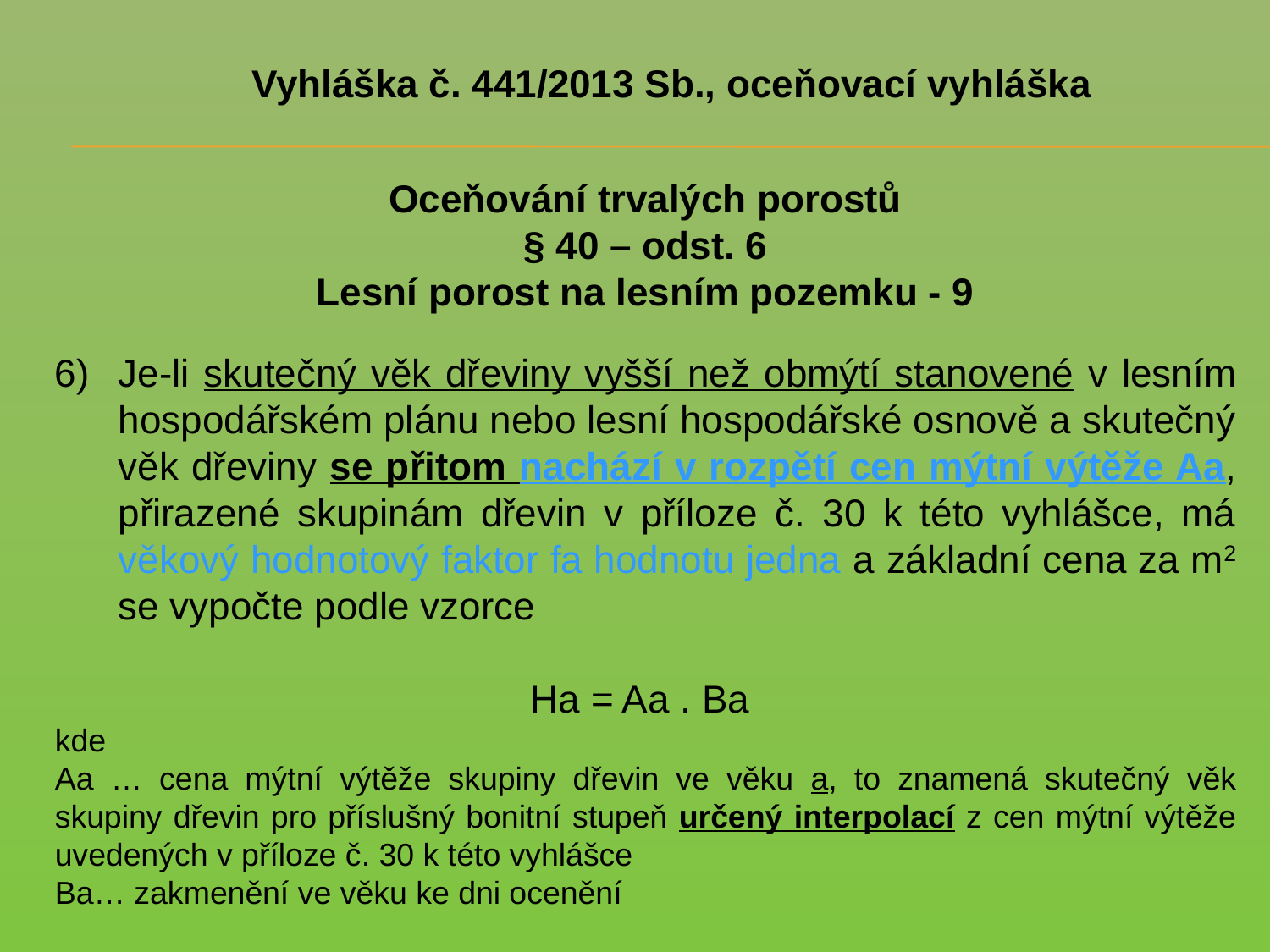

# Vyhláška č. 441/2013 Sb., oceňovací vyhláška
Oceňování trvalých porostů
§ 40 – odst. 6
Lesní porost na lesním pozemku - 9
Je-li skutečný věk dřeviny vyšší než obmýtí stanovené v lesním hospodářském plánu nebo lesní hospodářské osnově a skutečný věk dřeviny se přitom nachází v rozpětí cen mýtní výtěže Aa, přirazené skupinám dřevin v příloze č. 30 k této vyhlášce, má věkový hodnotový faktor fa hodnotu jedna a základní cena za m2 se vypočte podle vzorce

Ha = Aa . Ba
kde
Aa … cena mýtní výtěže skupiny dřevin ve věku a, to znamená skutečný věk skupiny dřevin pro příslušný bonitní stupeň určený interpolací z cen mýtní výtěže uvedených v příloze č. 30 k této vyhlášce
Ba… zakmenění ve věku ke dni ocenění